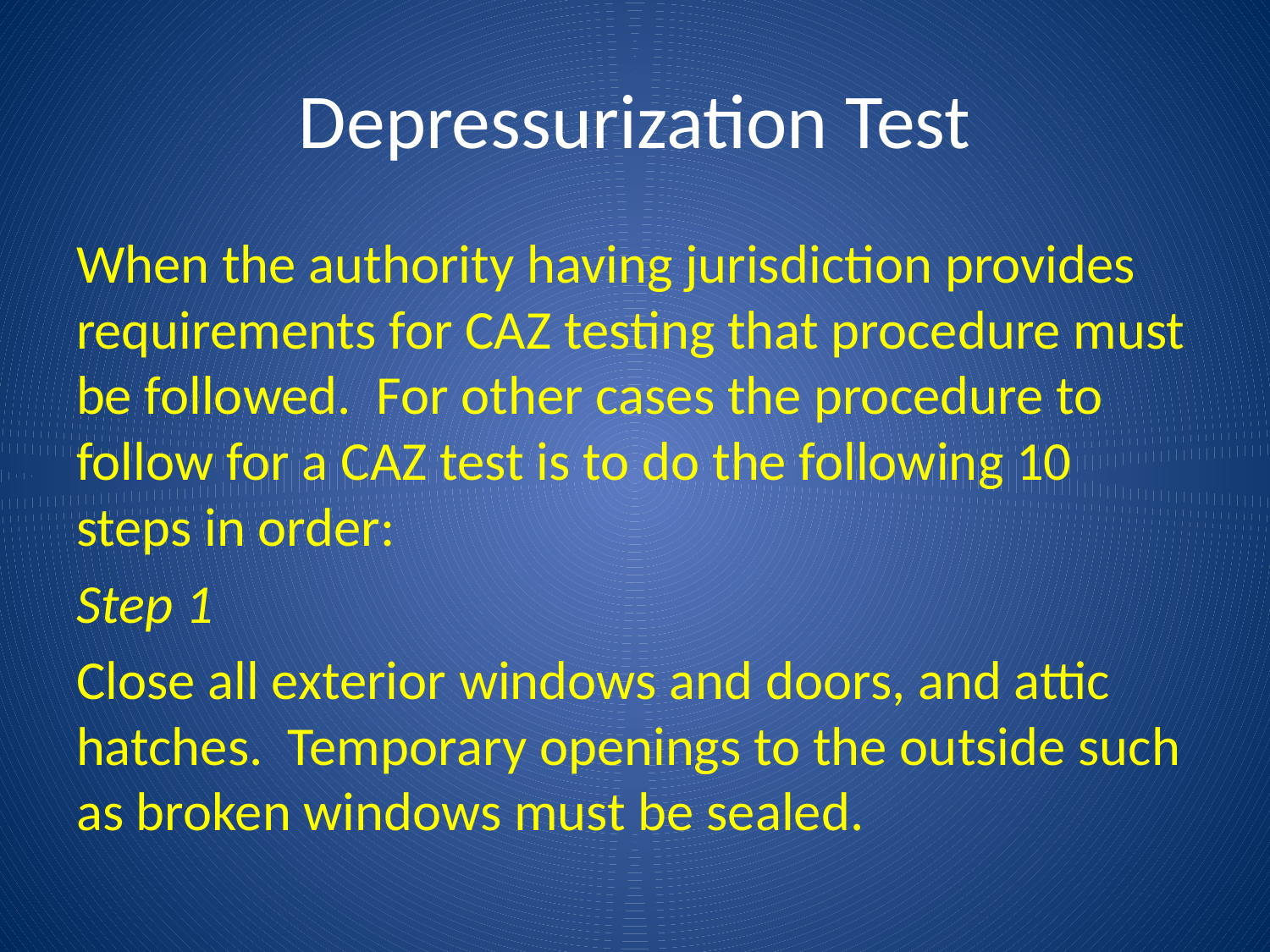

# Depressurization Test
When the authority having jurisdiction provides requirements for CAZ testing that procedure must be followed.  For other cases the procedure to follow for a CAZ test is to do the following 10 steps in order:
Step 1
Close all exterior windows and doors, and attic hatches.  Temporary openings to the outside such as broken windows must be sealed.